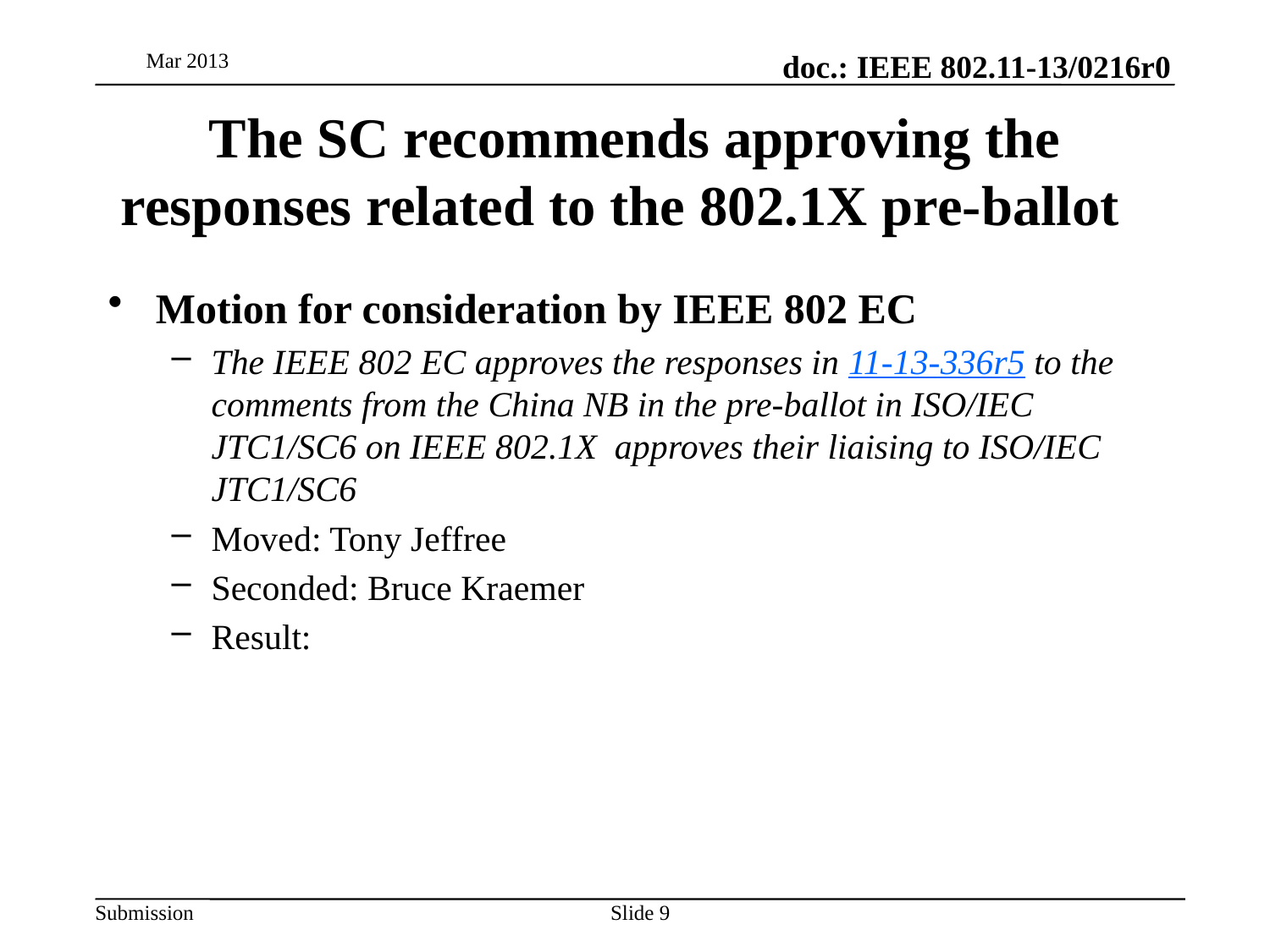

Mar 2013
# The SC recommends approving the responses related to the 802.1X pre-ballot
Motion for consideration by IEEE 802 EC
The IEEE 802 EC approves the responses in 11-13-336r5 to the comments from the China NB in the pre-ballot in ISO/IEC JTC1/SC6 on IEEE 802.1X  approves their liaising to ISO/IEC JTC1/SC6
Moved: Tony Jeffree
Seconded: Bruce Kraemer
Result:
Slide 9